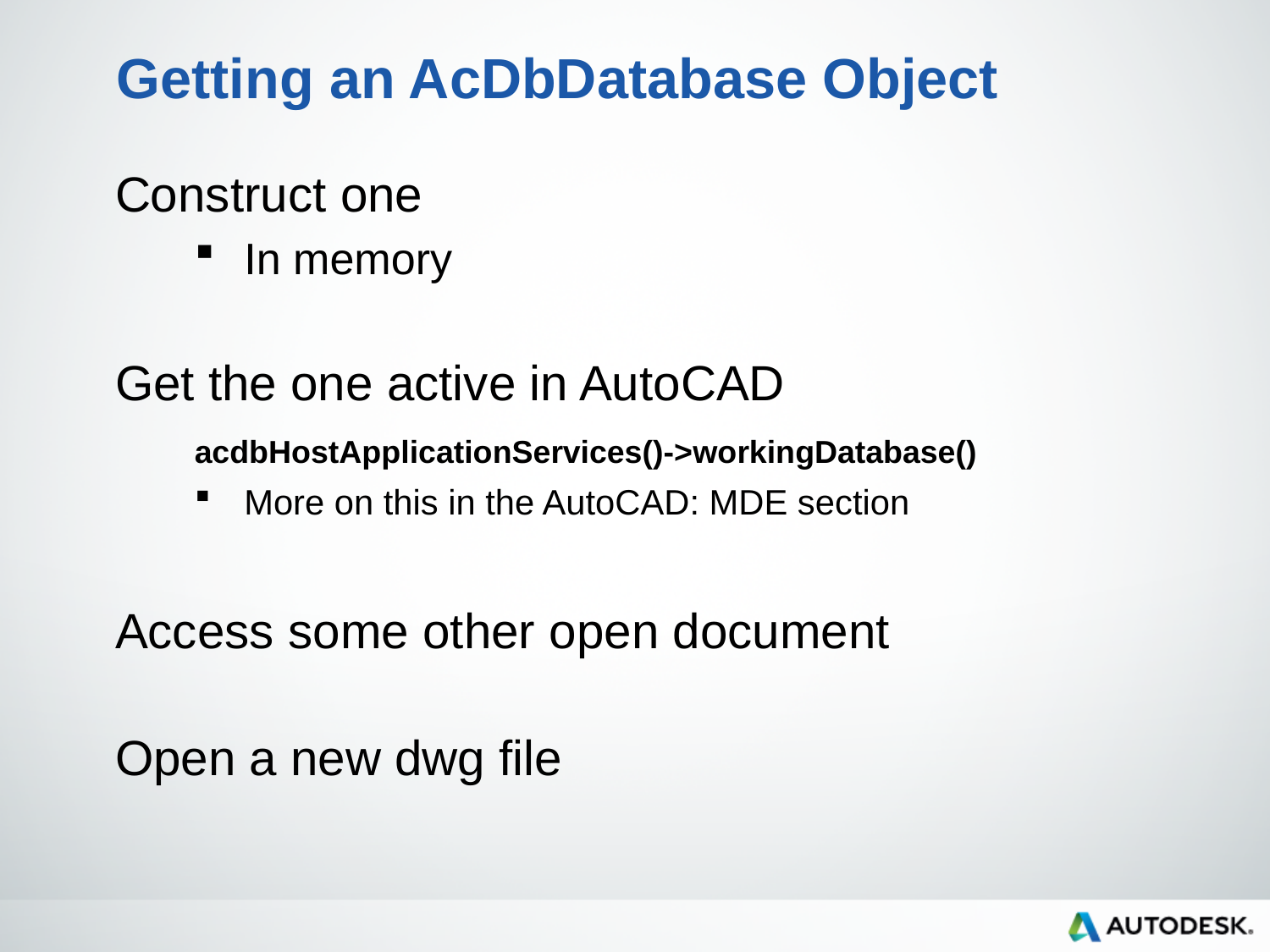

# Getting an AcDbDatabase Object
Construct one
In memory

Get the one active in AutoCAD
acdbHostApplicationServices()->workingDatabase()
More on this in the AutoCAD: MDE section

Access some other open document

Open a new dwg file